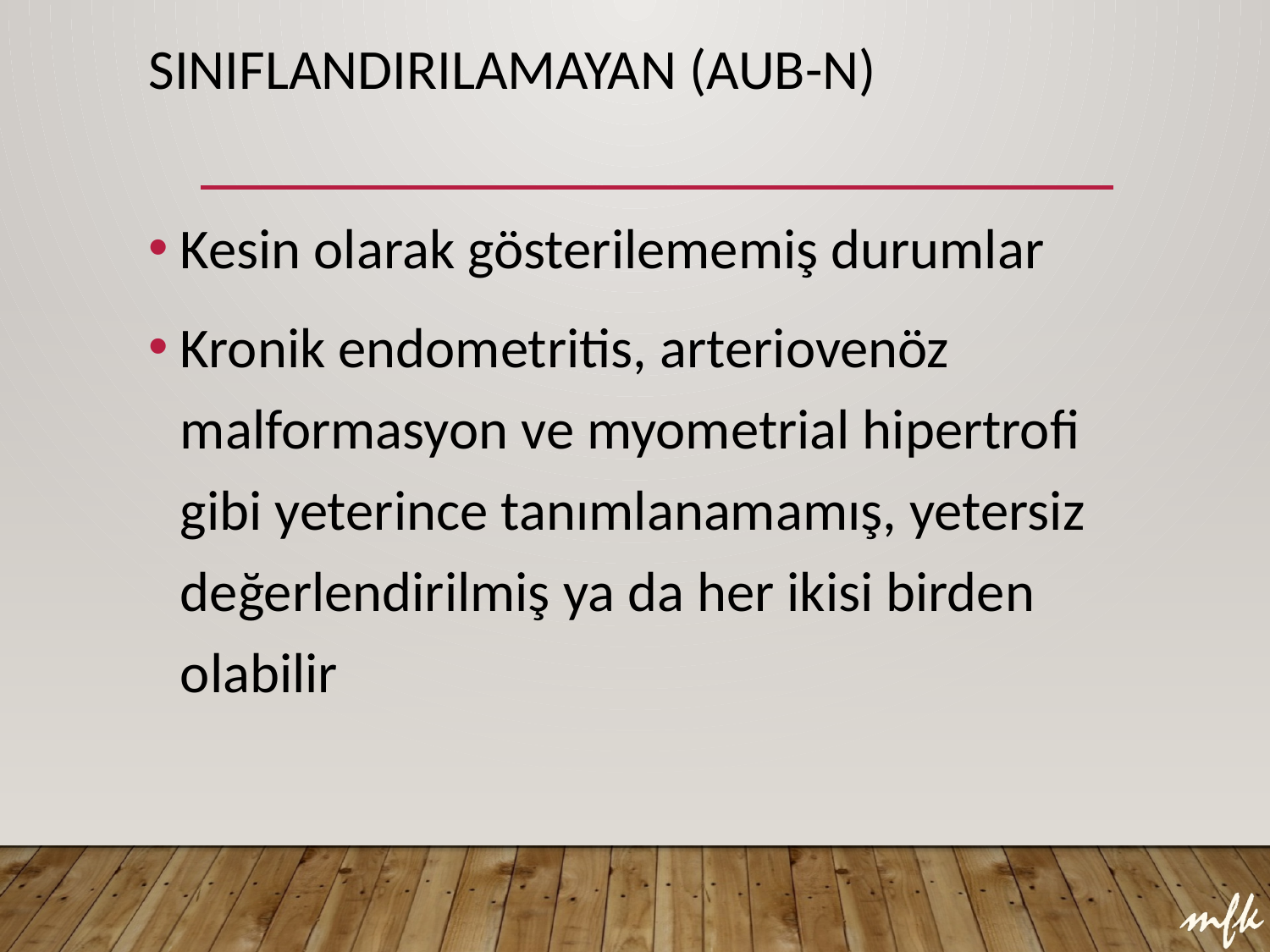

# Sınıflandırılamayan (AUB-N)
Kesin olarak gösterilememiş durumlar
Kronik endometritis, arteriovenöz malformasyon ve myometrial hipertrofi gibi yeterince tanımlanamamış, yetersiz değerlendirilmiş ya da her ikisi birden olabilir